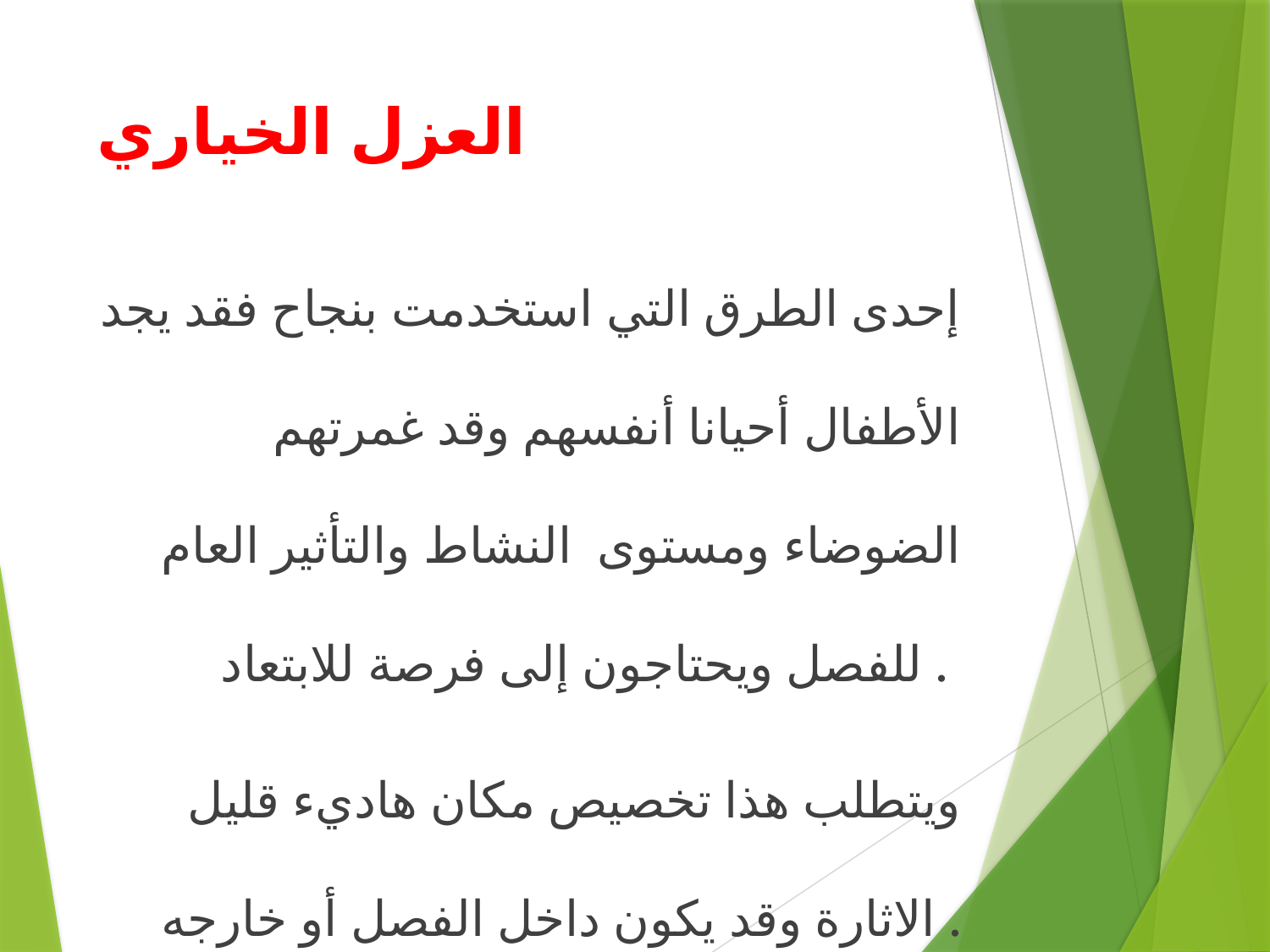

# العزل الخياري
إحدى الطرق التي استخدمت بنجاح فقد يجد الأطفال أحيانا أنفسهم وقد غمرتهم الضوضاء ومستوى  النشاط والتأثير العام للفصل ويحتاجون إلى فرصة للابتعاد .
ويتطلب هذا تخصيص مكان هاديء قليل الاثارة وقد يكون داخل الفصل أو خارجه .